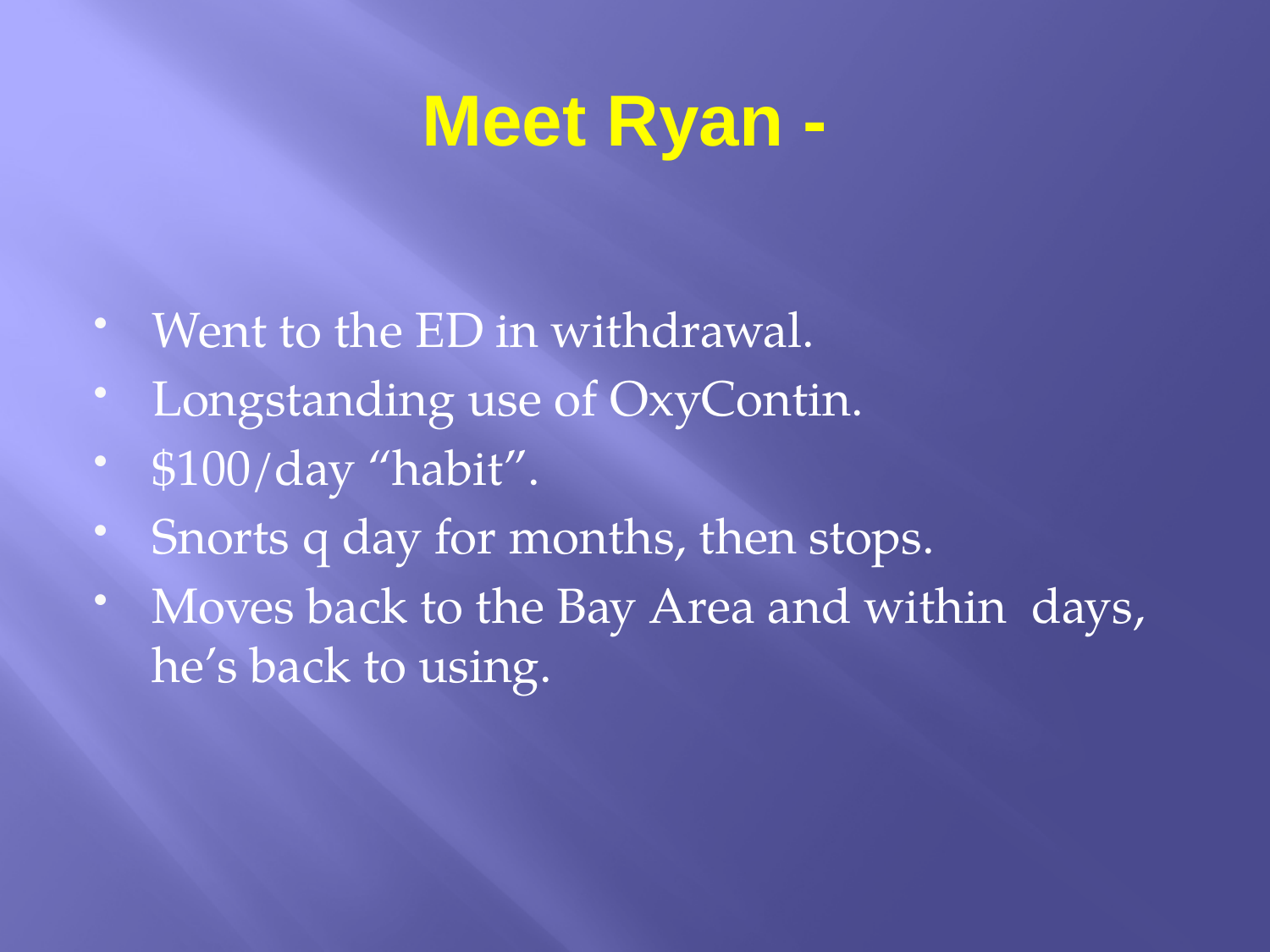

# Meet Ryan -

Went to the ED in withdrawal.
Longstanding use of OxyContin.
$100/day “habit”.
Snorts q day for months, then stops.
Moves back to the Bay Area and within  days, he’s back to using.